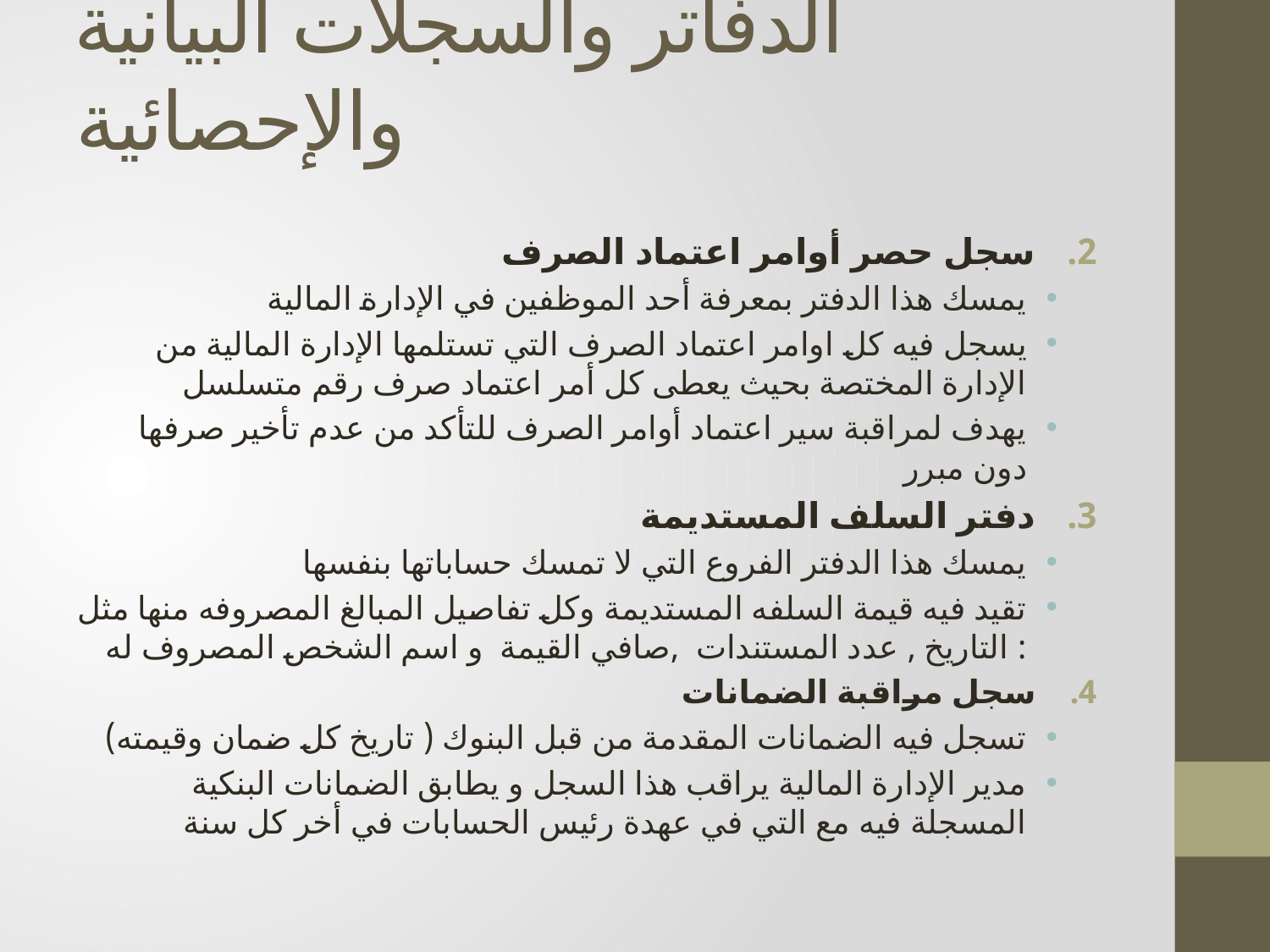

# الدفاتر والسجلات البيانية والإحصائية
سجل حصر أوامر اعتماد الصرف
يمسك هذا الدفتر بمعرفة أحد الموظفين في الإدارة المالية
يسجل فيه كل اوامر اعتماد الصرف التي تستلمها الإدارة المالية من الإدارة المختصة بحيث يعطى كل أمر اعتماد صرف رقم متسلسل
يهدف لمراقبة سير اعتماد أوامر الصرف للتأكد من عدم تأخير صرفها دون مبرر
دفتر السلف المستديمة
يمسك هذا الدفتر الفروع التي لا تمسك حساباتها بنفسها
تقيد فيه قيمة السلفه المستديمة وكل تفاصيل المبالغ المصروفه منها مثل : التاريخ , عدد المستندات  ,صافي القيمة  و اسم الشخص المصروف له
سجل مراقبة الضمانات
تسجل فيه الضمانات المقدمة من قبل البنوك ( تاريخ كل ضمان وقيمته)
مدير الإدارة المالية يراقب هذا السجل و يطابق الضمانات البنكية المسجلة فيه مع التي في عهدة رئيس الحسابات في أخر كل سنة